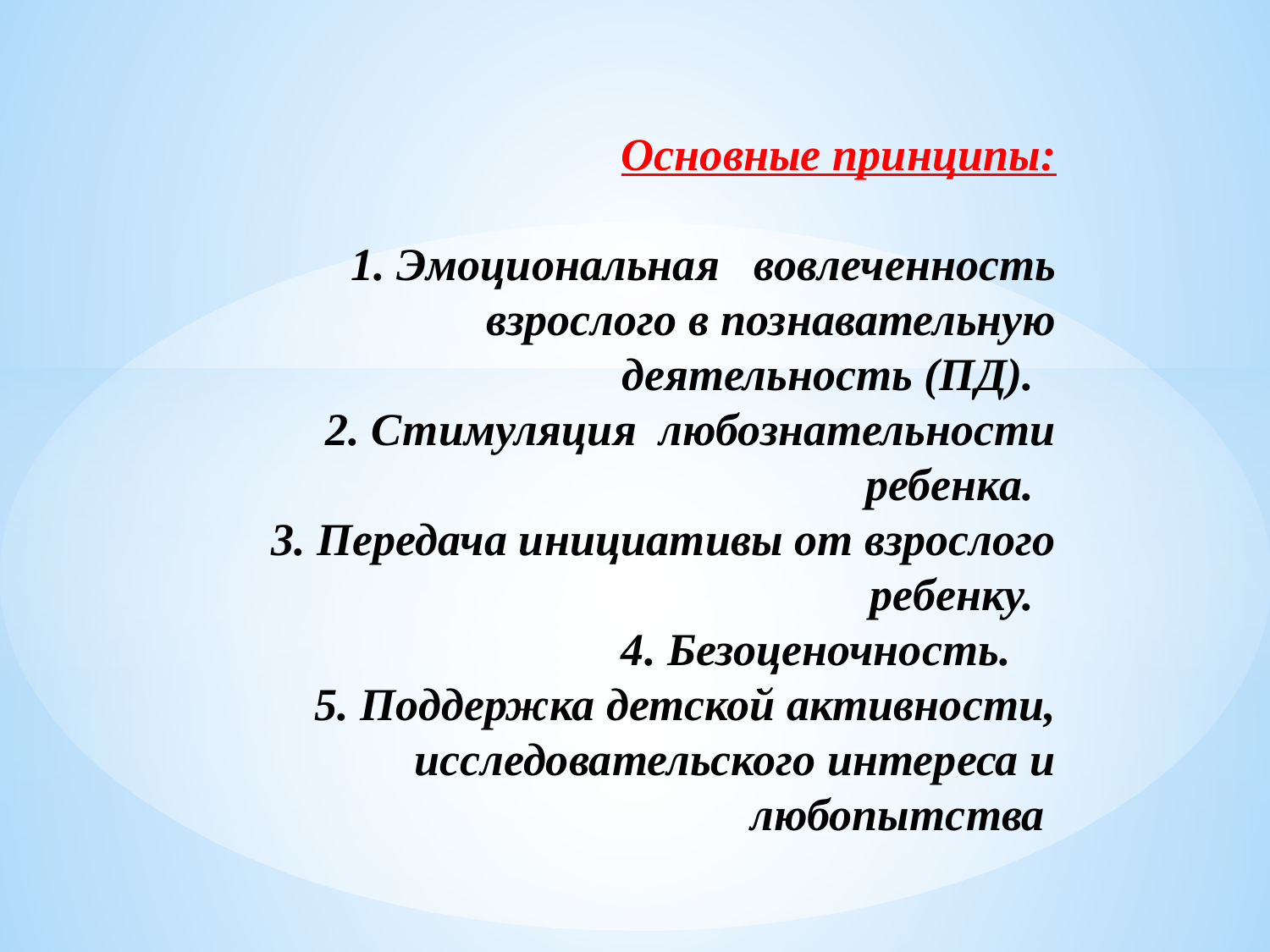

# Основные принципы: 1. Эмоциональная   вовлеченность взрослого в познавательную деятельность (ПД). 2. Стимуляция  любознательности ребенка. 3. Передача инициативы от взрослого ребенку. 4. Безоценочность. 5. Поддержка детской активности, исследовательского интереса и любопытства